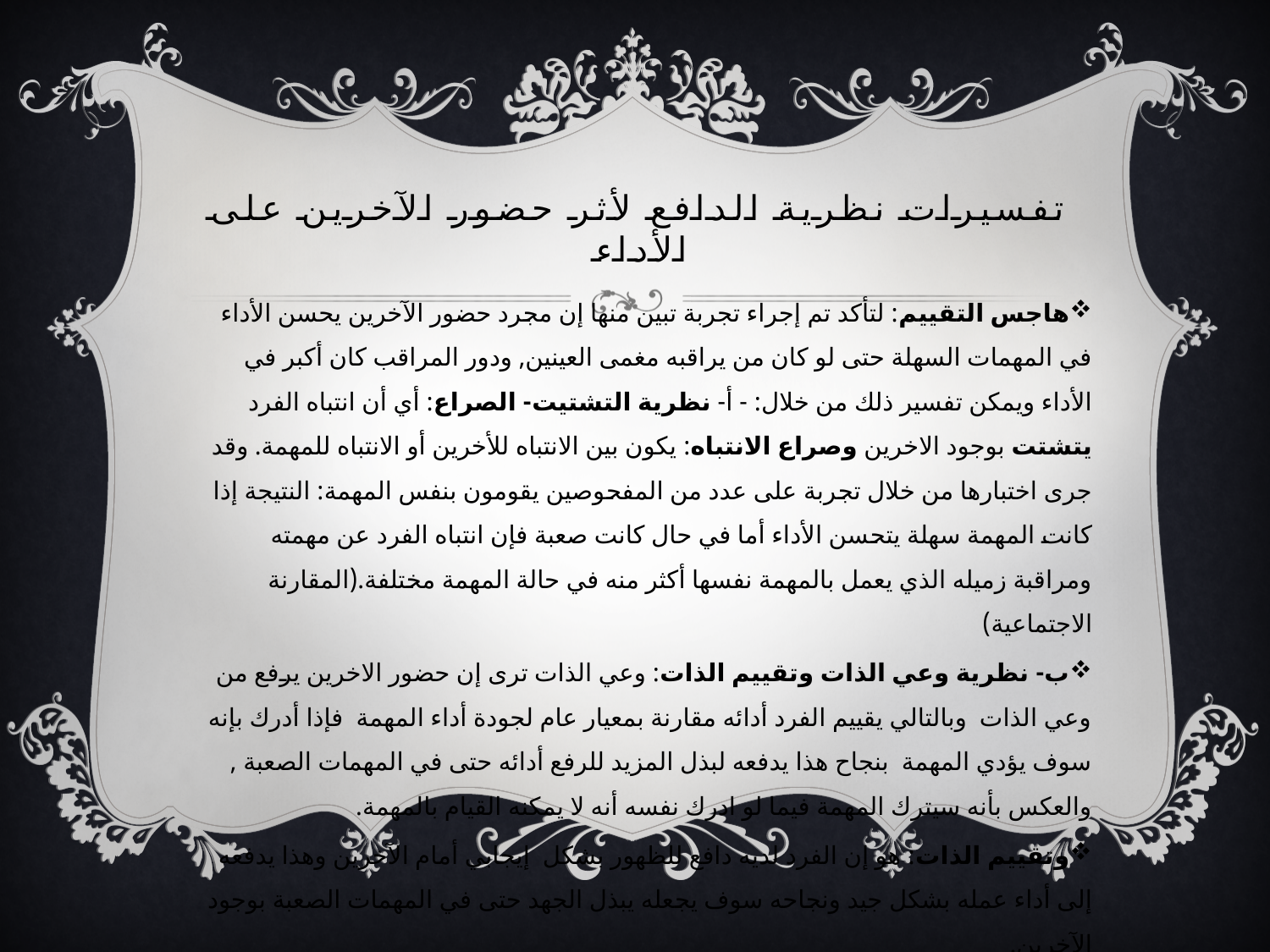

# تفسيرات نظرية الدافع لأثر حضور الآخرين على الأداء
هاجس التقييم: لتأكد تم إجراء تجربة تبين منها إن مجرد حضور الآخرين يحسن الأداء في المهمات السهلة حتى لو كان من يراقبه مغمى العينين, ودور المراقب كان أكبر في الأداء ويمكن تفسير ذلك من خلال: - أ- نظرية التشتيت- الصراع: أي أن انتباه الفرد  يتشتت بوجود الاخرين وصراع الانتباه: يكون بين الانتباه للأخرين أو الانتباه للمهمة. وقد جرى اختبارها من خلال تجربة على عدد من المفحوصين يقومون بنفس المهمة: النتيجة إذا كانت المهمة سهلة يتحسن الأداء أما في حال كانت صعبة فإن انتباه الفرد عن مهمته ومراقبة زميله الذي يعمل بالمهمة نفسها أكثر منه في حالة المهمة مختلفة.(المقارنة الاجتماعية)
ب- نظرية وعي الذات وتقييم الذات: وعي الذات ترى إن حضور الاخرين يرفع من وعي الذات  وبالتالي يقييم الفرد أدائه مقارنة بمعيار عام لجودة أداء المهمة  فإذا أدرك بإنه سوف يؤدي المهمة  بنجاح هذا يدفعه لبذل المزيد للرفع أدائه حتى في المهمات الصعبة , والعكس بأنه سيترك المهمة فيما لو ادرك نفسه أنه لا يمكنه القيام بالمهمة.
وتقييم الذات: هو إن الفرد لديه دافع للظهور بشكل  إيجابي أمام الآخرين وهذا يدفعه إلى أداء عمله بشكل جيد ونجاحه سوف يجعله يبذل الجهد حتى في المهمات الصعبة بوجود الآخرين.